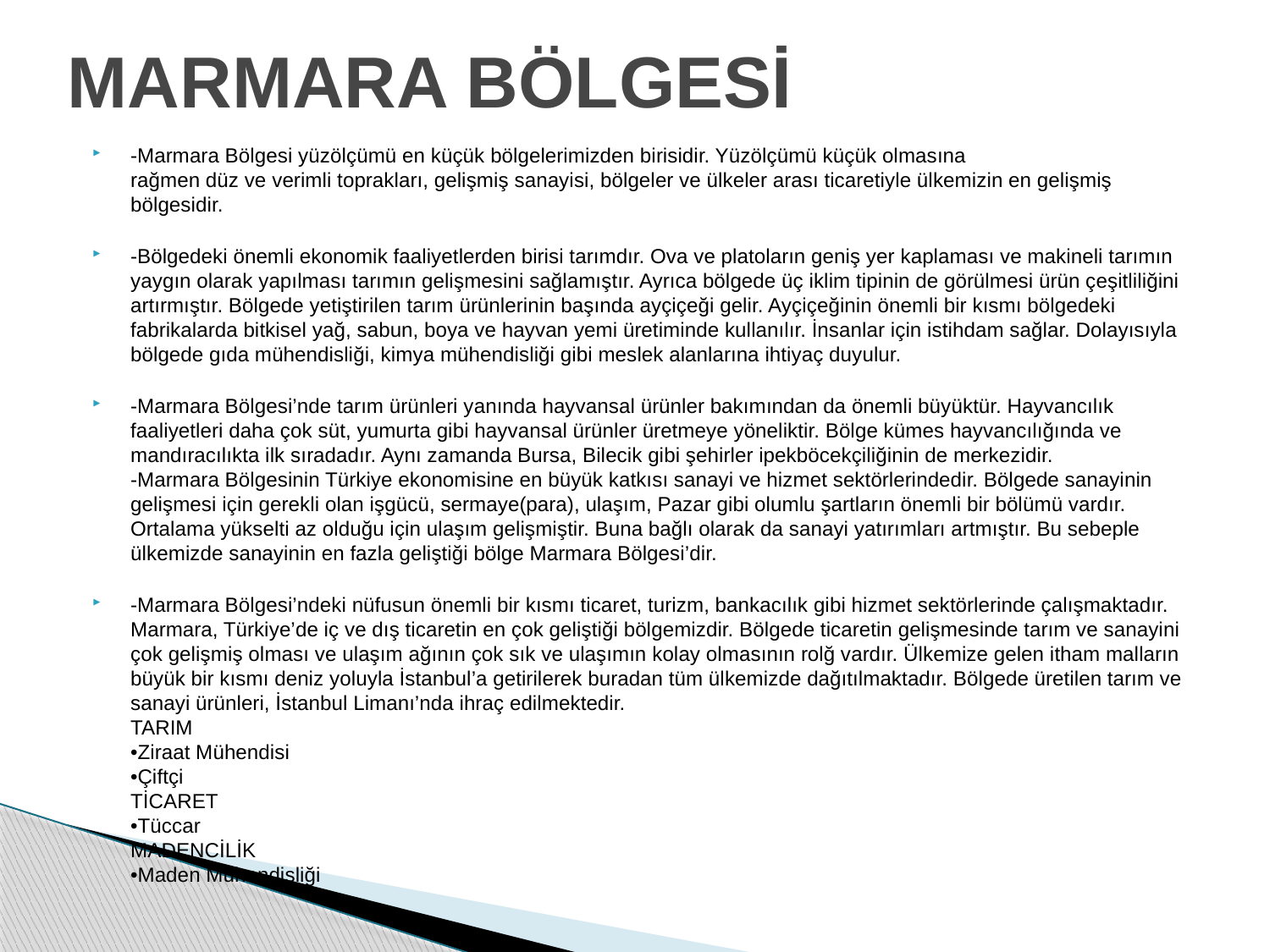

# MARMARA BÖLGESİ
-Marmara Bölgesi yüzölçümü en küçük bölgelerimizden birisidir. Yüzölçümü küçük olmasına
rağmen düz ve verimli toprakları, gelişmiş sanayisi, bölgeler ve ülkeler arası ticaretiyle ülkemizin en gelişmiş bölgesidir.
-Bölgedeki önemli ekonomik faaliyetlerden birisi tarımdır. Ova ve platoların geniş yer kaplaması ve makineli tarımın yaygın olarak yapılması tarımın gelişmesini sağlamıştır. Ayrıca bölgede üç iklim tipinin de görülmesi ürün çeşitliliğini artırmıştır. Bölgede yetiştirilen tarım ürünlerinin başında ayçiçeği gelir. Ayçiçeğinin önemli bir kısmı bölgedeki fabrikalarda bitkisel yağ, sabun, boya ve hayvan yemi üretiminde kullanılır. İnsanlar için istihdam sağlar. Dolayısıyla bölgede gıda mühendisliği, kimya mühendisliği gibi meslek alanlarına ihtiyaç duyulur.
-Marmara Bölgesi’nde tarım ürünleri yanında hayvansal ürünler bakımından da önemli büyüktür. Hayvancılık faaliyetleri daha çok süt, yumurta gibi hayvansal ürünler üretmeye yöneliktir. Bölge kümes hayvancılığında ve mandıracılıkta ilk sıradadır. Aynı zamanda Bursa, Bilecik gibi şehirler ipekböcekçiliğinin de merkezidir.
-Marmara Bölgesinin Türkiye ekonomisine en büyük katkısı sanayi ve hizmet sektörlerindedir. Bölgede sanayinin gelişmesi için gerekli olan işgücü, sermaye(para), ulaşım, Pazar gibi olumlu şartların önemli bir bölümü vardır. Ortalama yükselti az olduğu için ulaşım gelişmiştir. Buna bağlı olarak da sanayi yatırımları artmıştır. Bu sebeple ülkemizde sanayinin en fazla geliştiği bölge Marmara Bölgesi’dir.
-Marmara Bölgesi’ndeki nüfusun önemli bir kısmı ticaret, turizm, bankacılık gibi hizmet sektörlerinde çalışmaktadır. Marmara, Türkiye’de iç ve dış ticaretin en çok geliştiği bölgemizdir. Bölgede ticaretin gelişmesinde tarım ve sanayini çok gelişmiş olması ve ulaşım ağının çok sık ve ulaşımın kolay olmasının rolğ vardır. Ülkemize gelen itham malların büyük bir kısmı deniz yoluyla İstanbul’a getirilerek buradan tüm ülkemizde dağıtılmaktadır. Bölgede üretilen tarım ve sanayi ürünleri, İstanbul Limanı’nda ihraç edilmektedir.
TARIM
•Ziraat Mühendisi
•Çiftçi
TİCARET
•Tüccar
MADENCİLİK
•Maden Mühendisliği